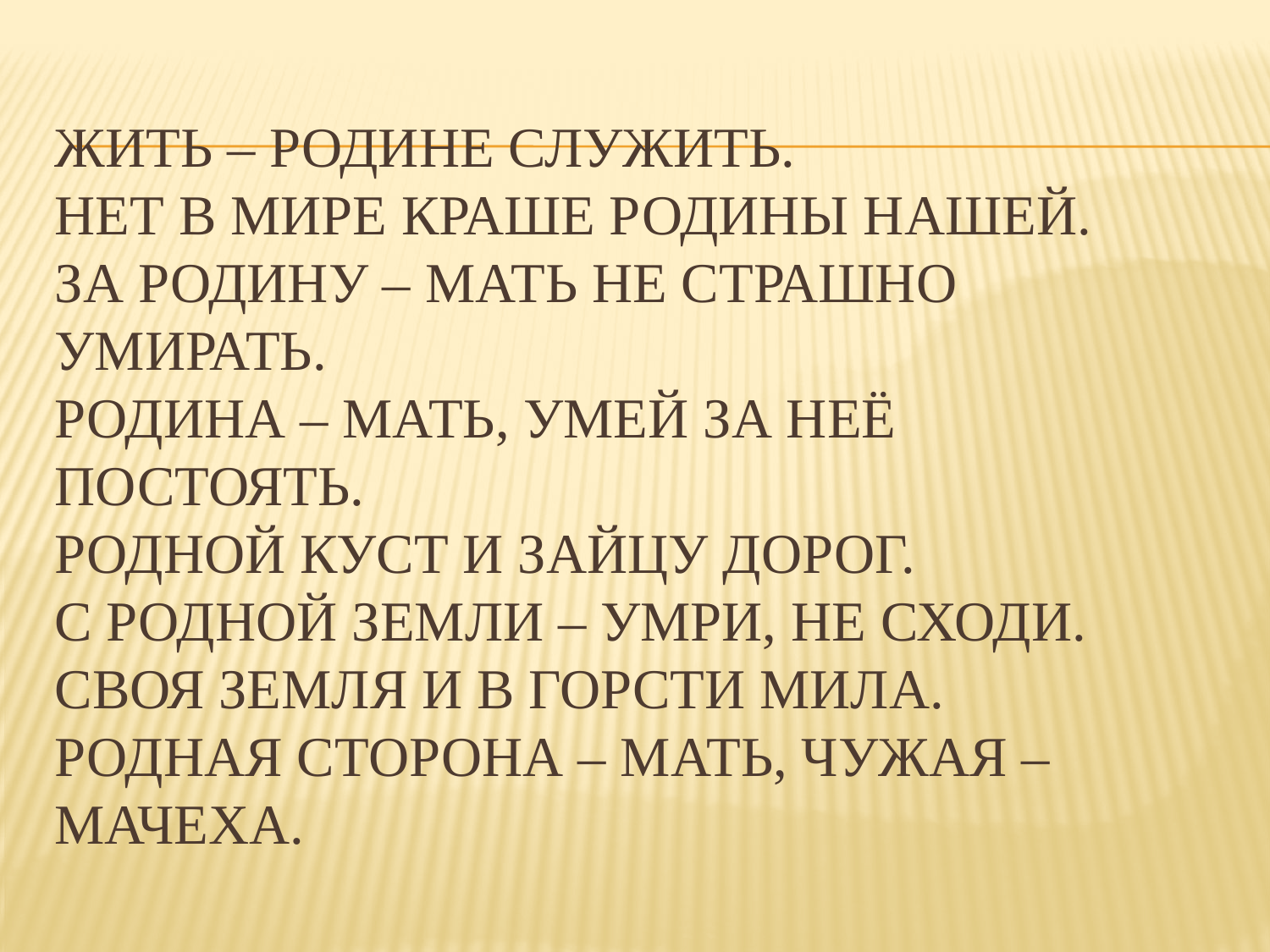

# Жить – Родине служить. Нет в мире краше Родины нашей. За Родину – мать не страшно умирать. Родина – мать, умей за неё постоять. Родной куст и зайцу дорог. С родной земли – умри, не сходи. Своя земля и в горсти мила. Родная сторона – мать, чужая – мачеха.